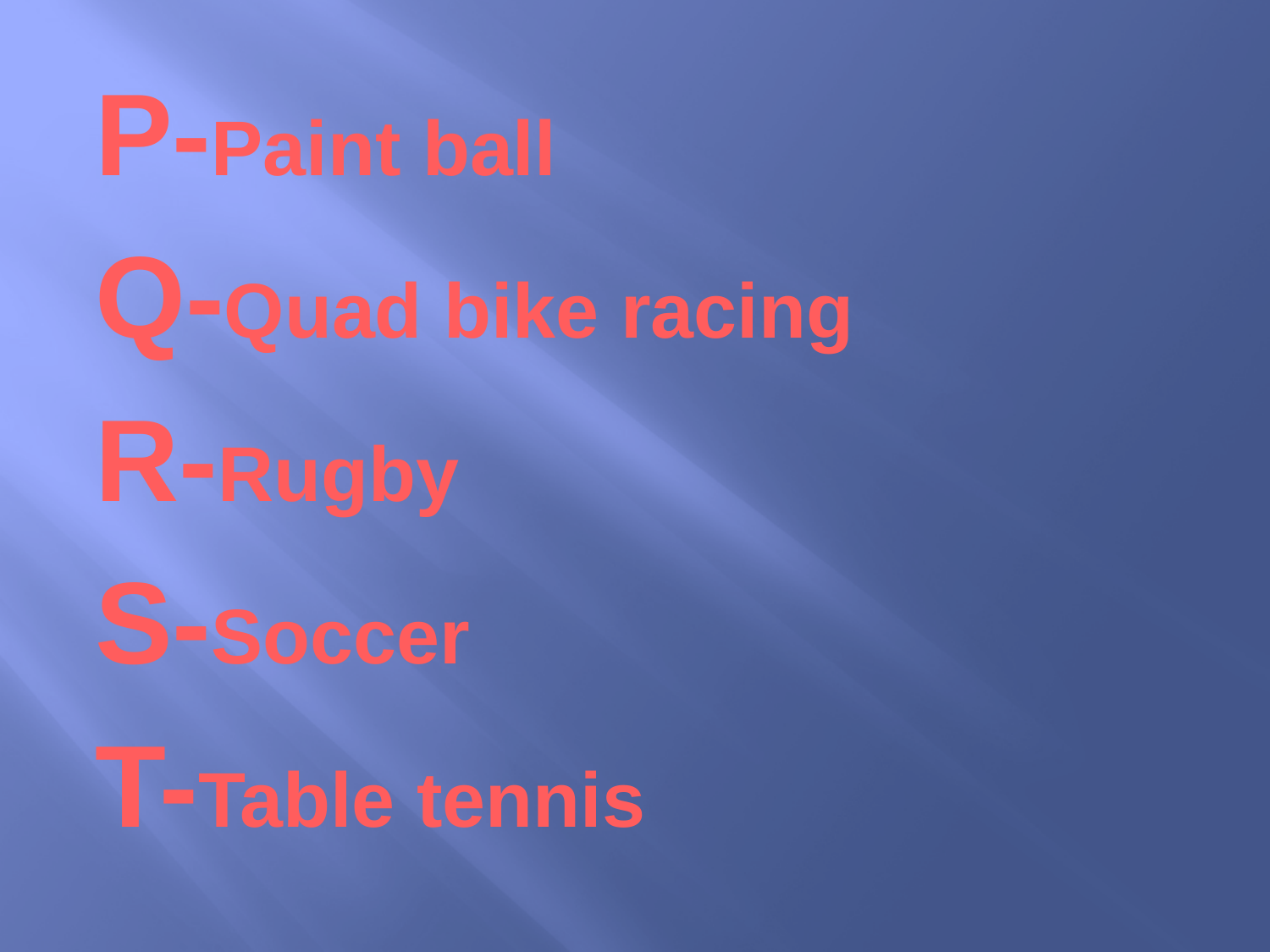

P-Paint ball
Q-Quad bike racing
R-Rugby
S-Soccer
T-Table tennis